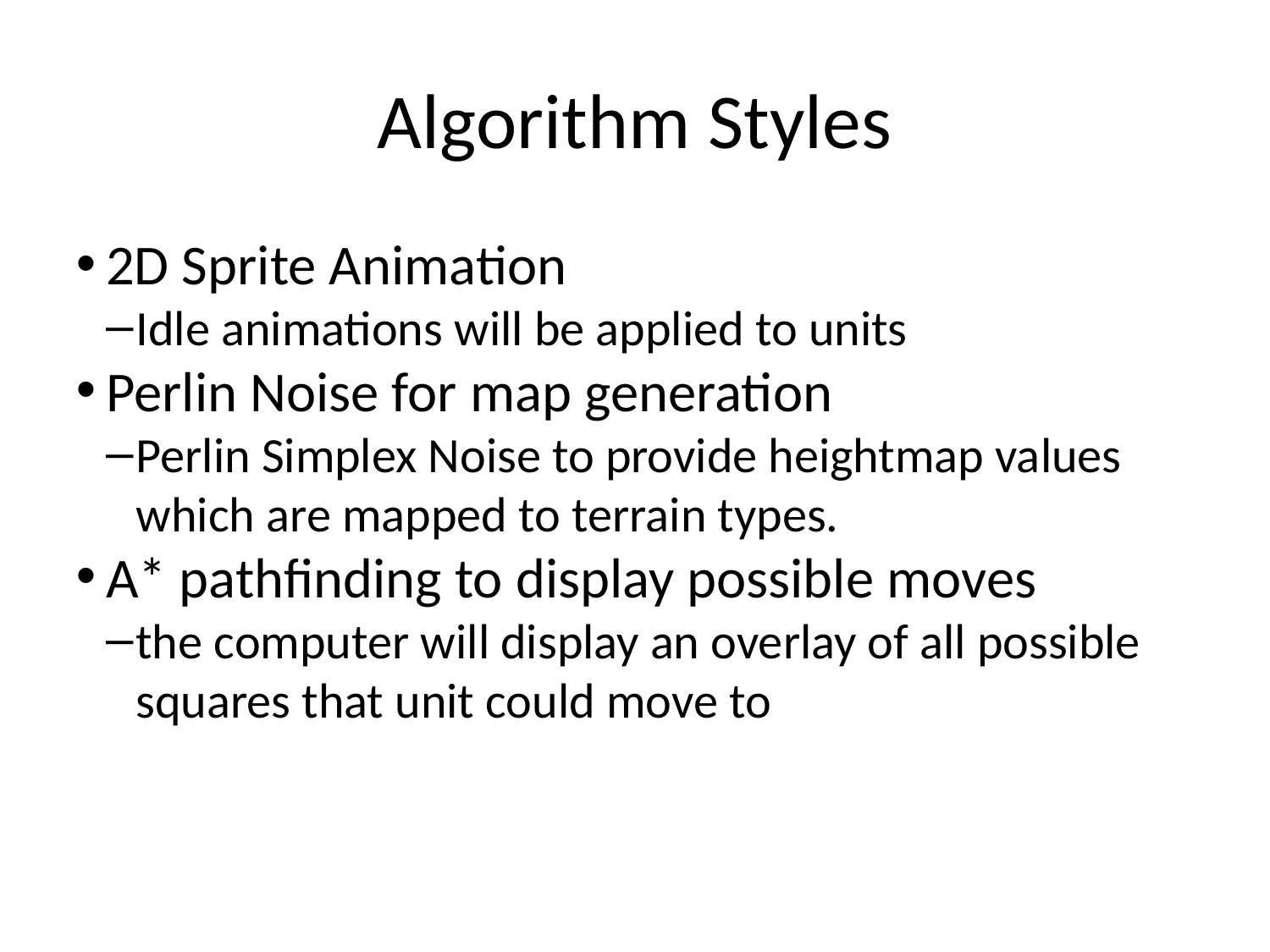

Algorithm Styles
2D Sprite Animation
Idle animations will be applied to units
Perlin Noise for map generation
Perlin Simplex Noise to provide heightmap values which are mapped to terrain types.
A* pathfinding to display possible moves
the computer will display an overlay of all possible squares that unit could move to